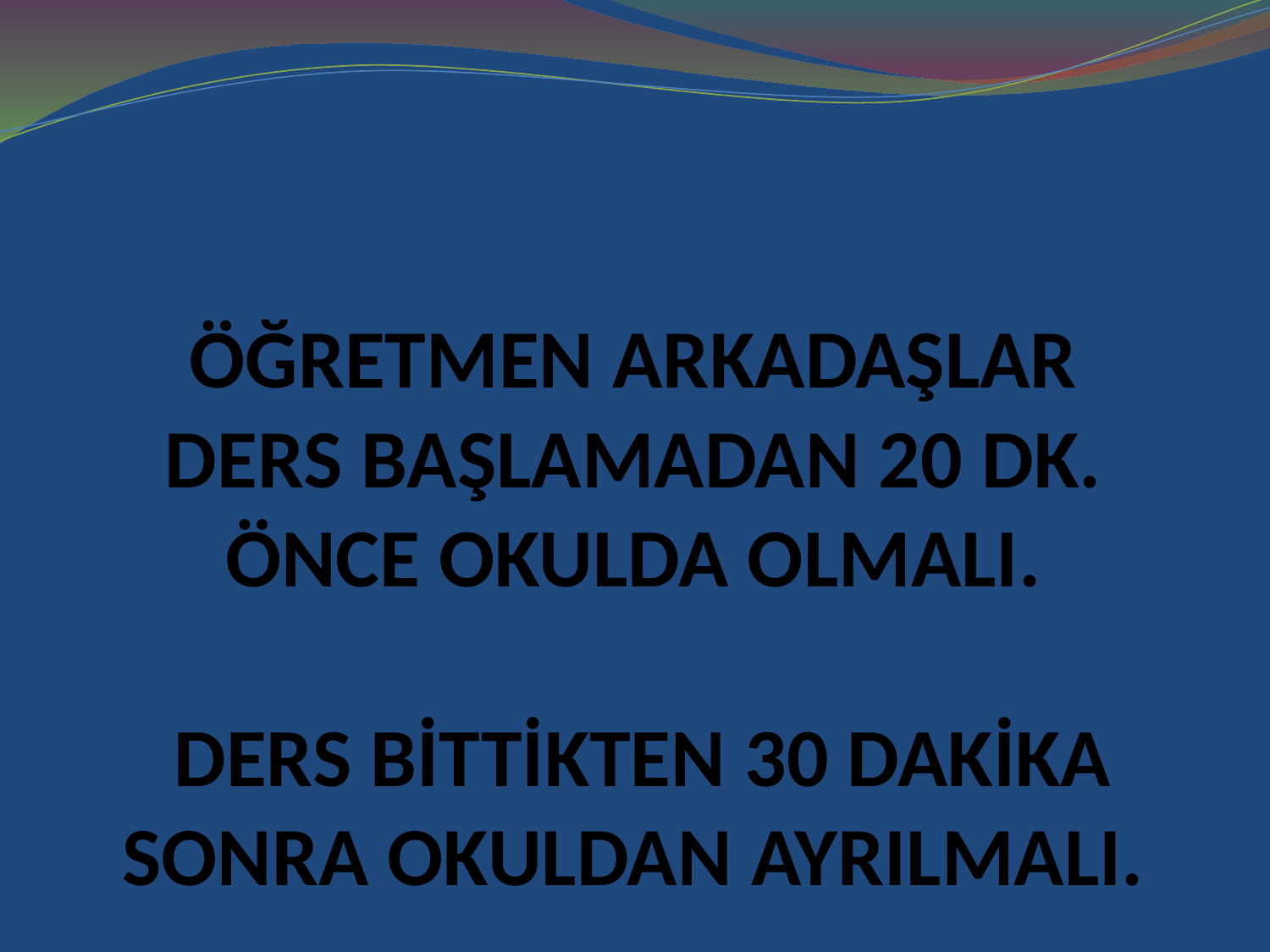

# ÖĞRETMEN ARKADAŞLAR DERS BAŞLAMADAN 20 DK. ÖNCE OKULDA OLMALI. DERS BİTTİKTEN 30 DAKİKA SONRA OKULDAN AYRILMALI.